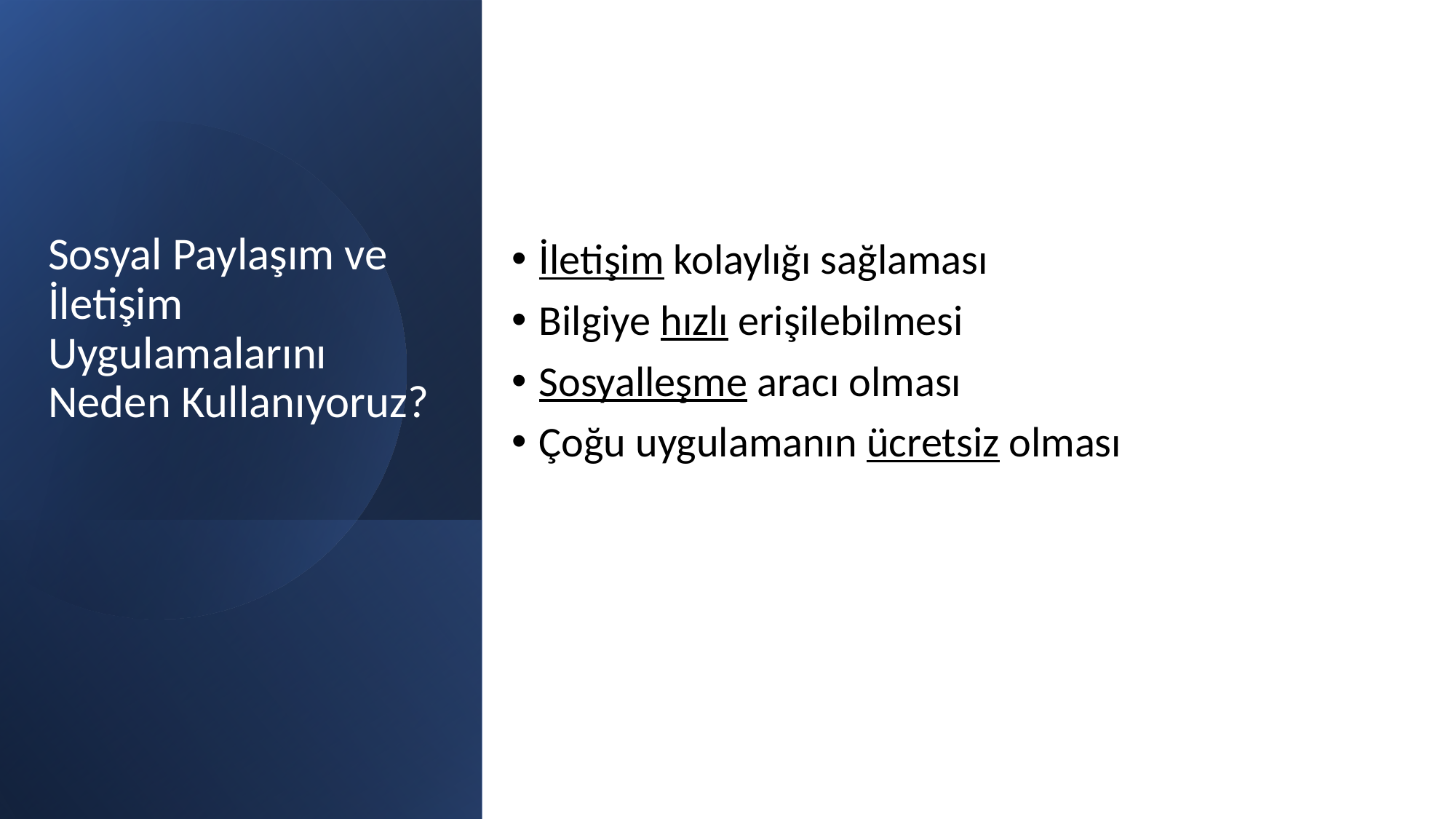

İletişim kolaylığı sağlaması
Bilgiye hızlı erişilebilmesi
Sosyalleşme aracı olması
Çoğu uygulamanın ücretsiz olması

# Sosyal Paylaşım ve İletişim Uygulamalarını Neden Kullanıyoruz?